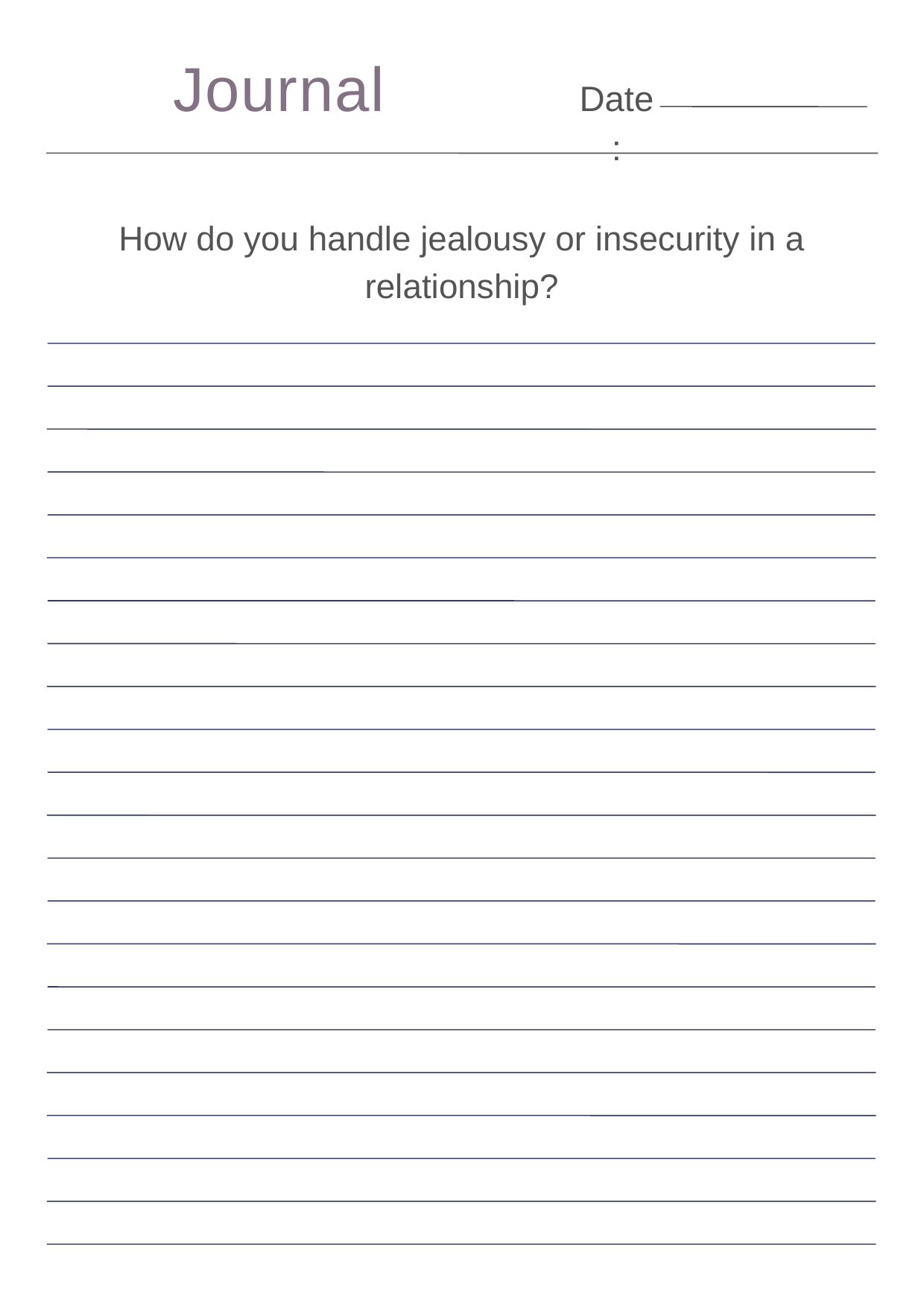

Journal
Date:

How do you handle jealousy or insecurity in a relationship?